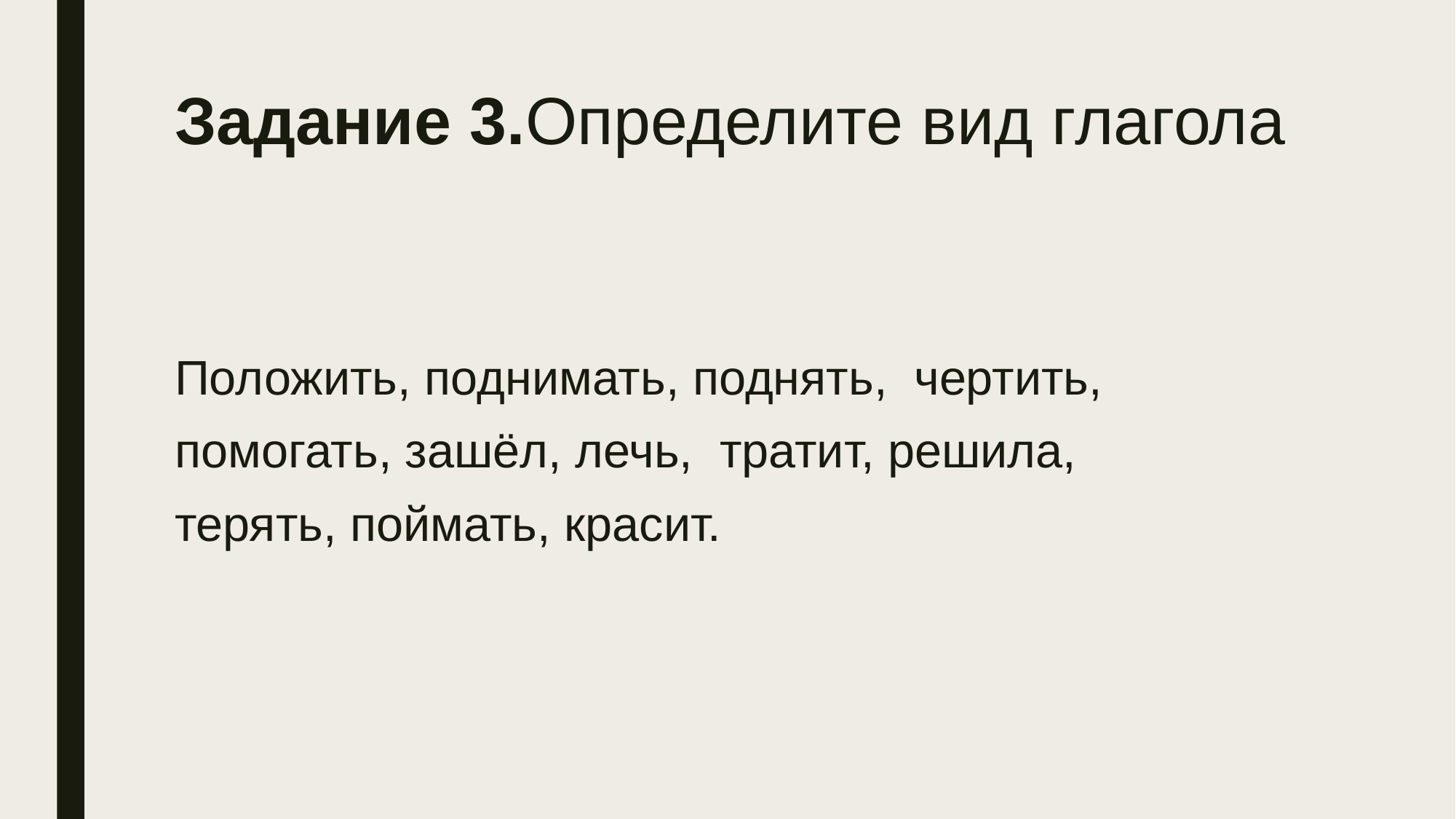

# Задание 3.Определите вид глагола

Положить, поднимать, поднять,  чертить,
помогать, зашёл, лечь,  тратит, решила,
терять, поймать, красит.